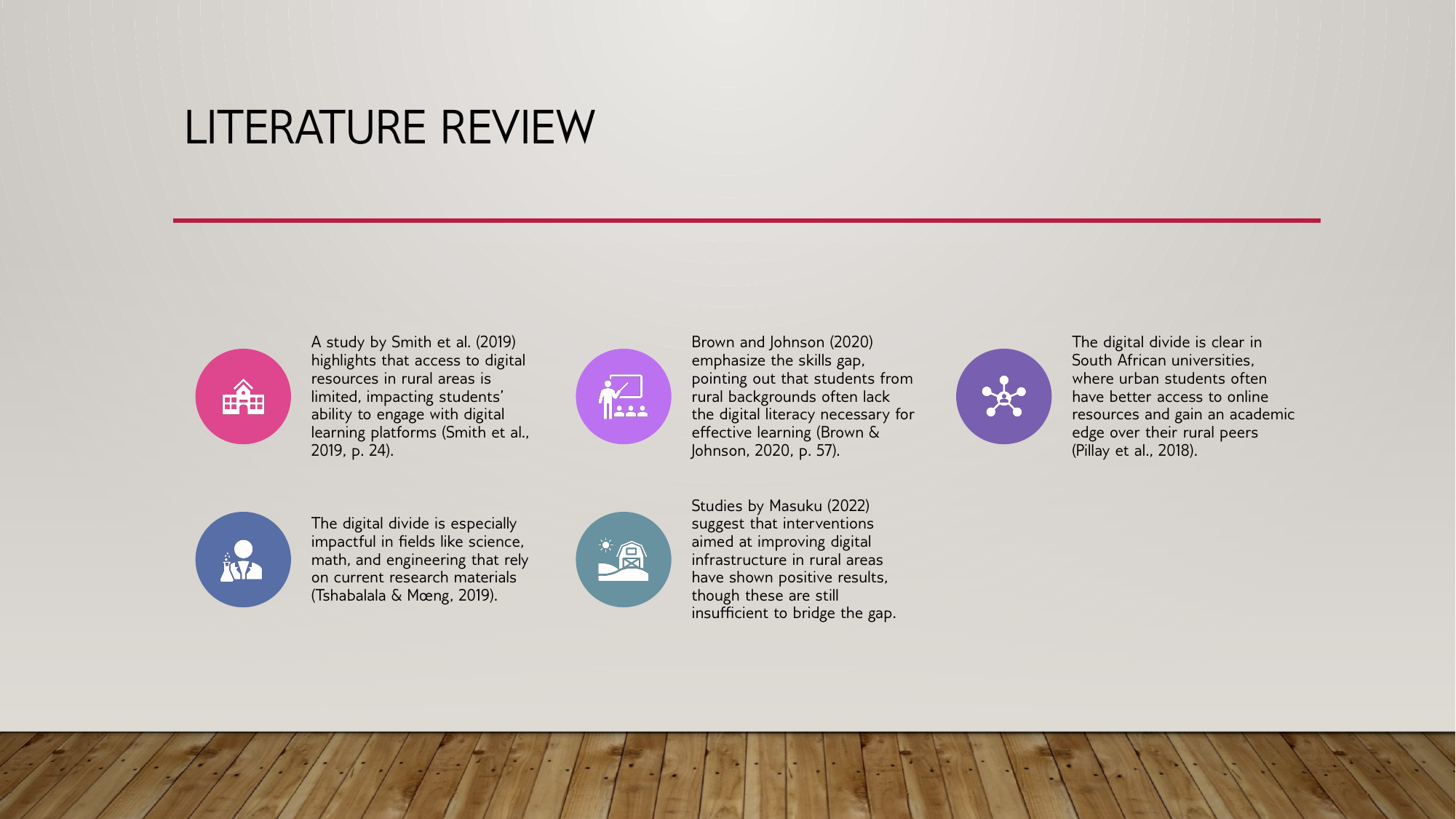

# Literature Review
A study by Smith et al. (2019) highlights that access to digital resources in rural areas is limited, impacting students’ ability to engage with digital learning platforms (Smith et al., 2019, p. 24).
Brown and Johnson (2020) emphasize the skills gap, pointing out that students from rural backgrounds often lack the digital literacy necessary for effective learning (Brown & Johnson, 2020, p. 57).
The digital divide is clear in South African universities, where urban students often have better access to online resources and gain an academic edge over their rural peers (Pillay et al., 2018).
The digital divide is especially impactful in fields like science, math, and engineering that rely on current research materials (Tshabalala & Moeng, 2019).
Studies by Masuku (2022) suggest that interventions aimed at improving digital infrastructure in rural areas have shown positive results, though these are still insufficient to bridge the gap.